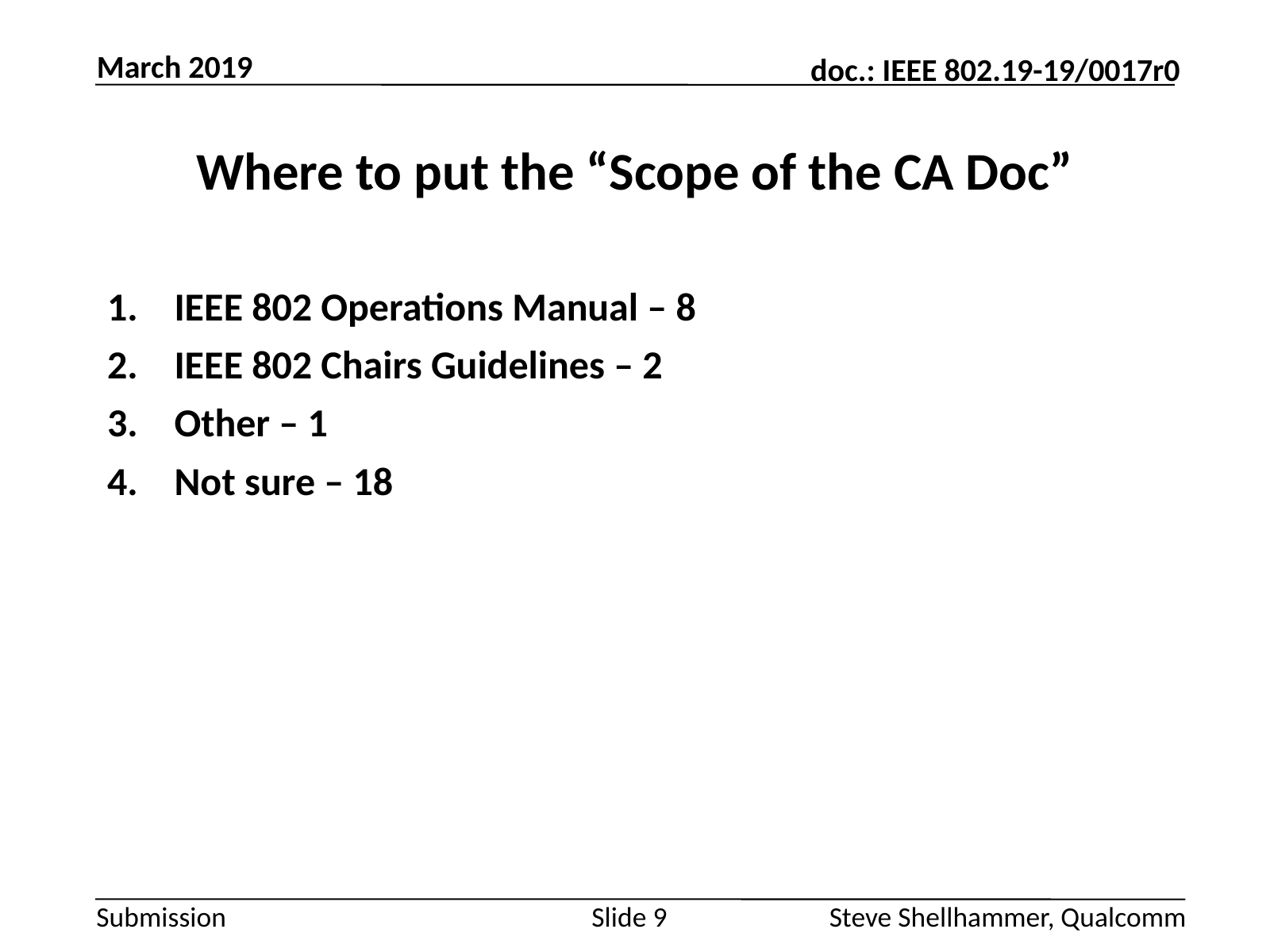

March 2019
# Where to put the “Scope of the CA Doc”
IEEE 802 Operations Manual – 8
IEEE 802 Chairs Guidelines – 2
Other – 1
Not sure – 18

Slide 9
Steve Shellhammer, Qualcomm